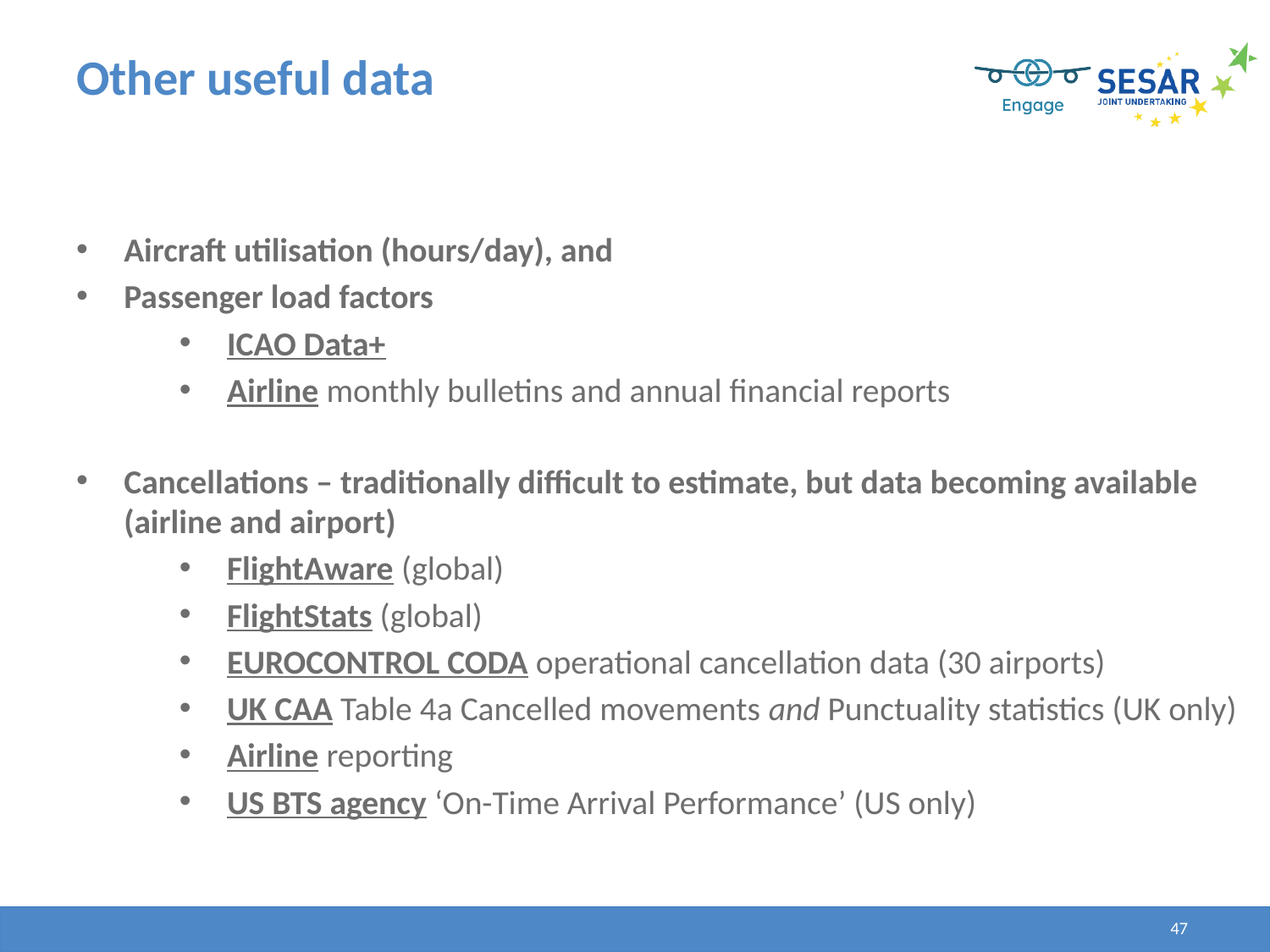

# Other useful data
Aircraft utilisation (hours/day), and
Passenger load factors
ICAO Data+
Airline monthly bulletins and annual financial reports

Cancellations – traditionally difficult to estimate, but data becoming available (airline and airport)
FlightAware (global)
FlightStats (global)
EUROCONTROL CODA operational cancellation data (30 airports)
UK CAA Table 4a Cancelled movements and Punctuality statistics (UK only)
Airline reporting
US BTS agency ‘On-Time Arrival Performance’ (US only)

47